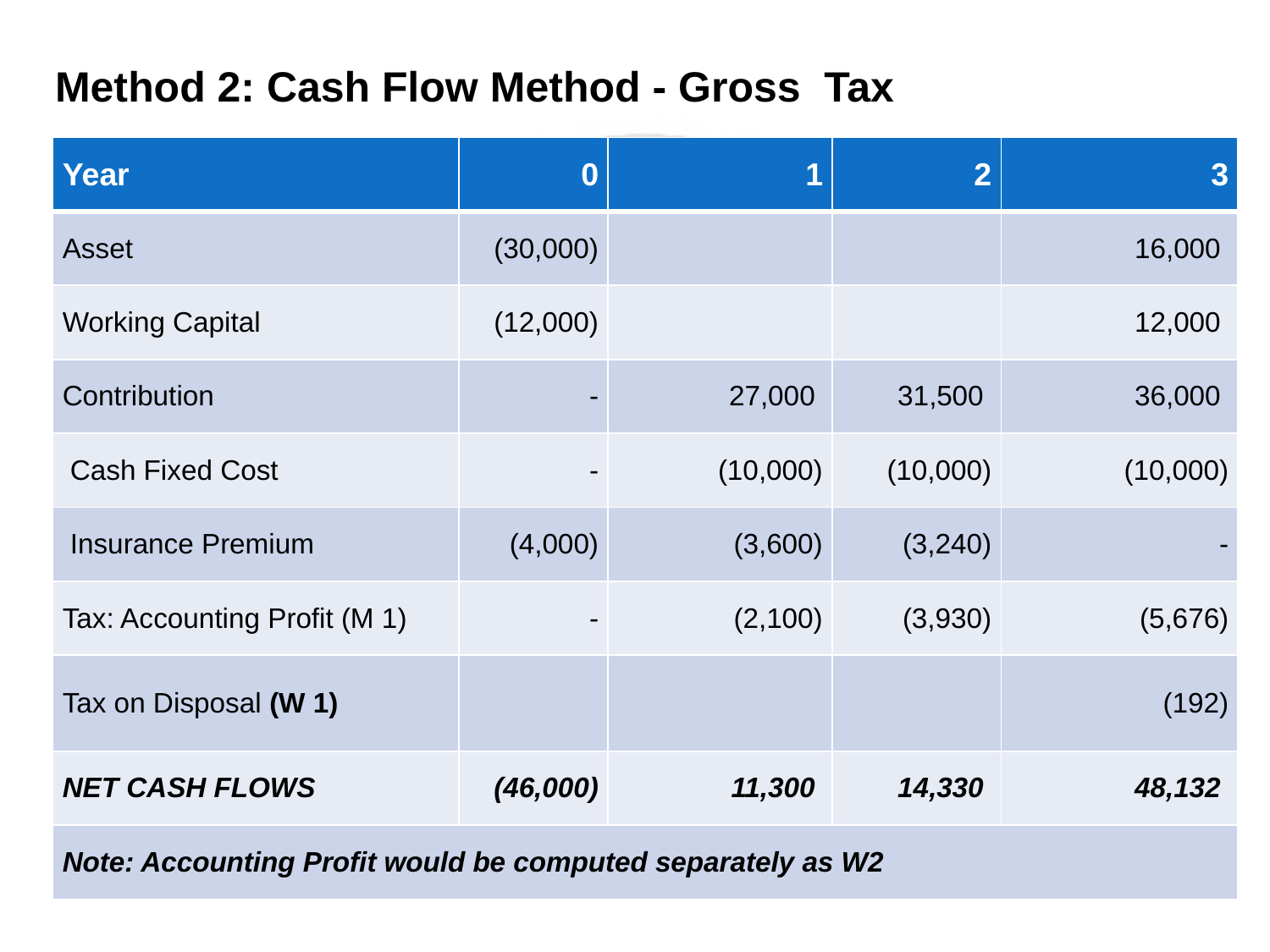

# Method 2: Cash Flow Method - Gross  Tax
| Year | 0 | 1 | 2 | 3 |
| --- | --- | --- | --- | --- |
| Asset | (30,000) |  |  | 16,000 |
| Working Capital | (12,000) |  |  | 12,000 |
| Contribution | - | 27,000 | 31,500 | 36,000 |
| Cash Fixed Cost | - | (10,000) | (10,000) | (10,000) |
| Insurance Premium | (4,000) | (3,600) | (3,240) | - |
| Tax: Accounting Profit (M 1) | - | (2,100) | (3,930) | (5,676) |
| Tax on Disposal (W 1) |  |  |  | (192) |
| NET CASH FLOWS | (46,000) | 11,300 | 14,330 | 48,132 |
| Note: Accounting Profit would be computed separately as W2 |  |  |  |  |
EXAMPLE: VARIOUS TAX TREATMENTS